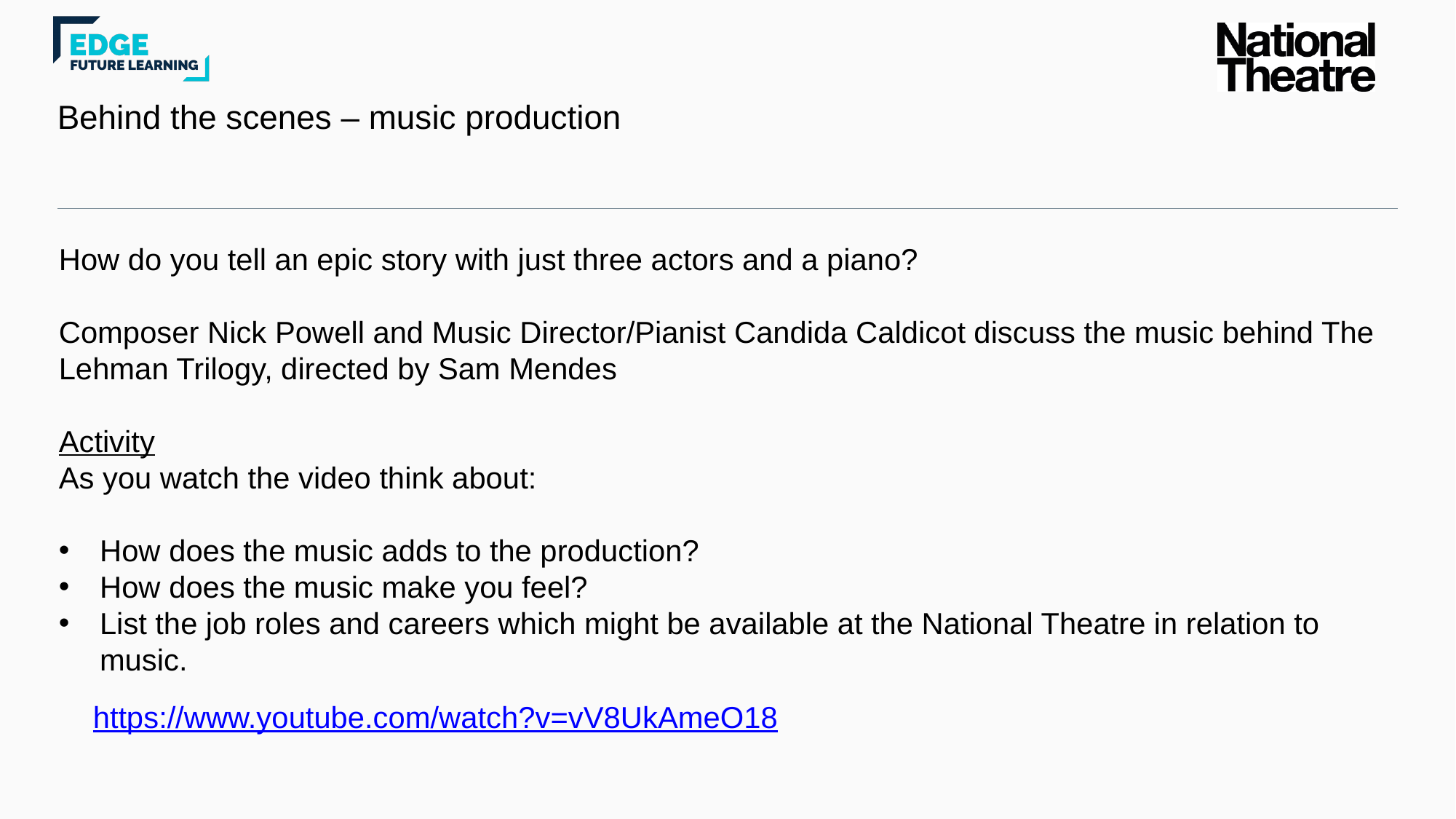

# Behind the scenes – music production
How do you tell an epic story with just three actors and a piano?
Composer Nick Powell and Music Director/Pianist Candida Caldicot discuss the music behind The Lehman Trilogy, directed by Sam Mendes

Activity
As you watch the video think about:

How does the music adds to the production?
How does the music make you feel?
List the job roles and careers which might be available at the National Theatre in relation to music.

https://www.youtube.com/watch?v=vV8UkAmeO18